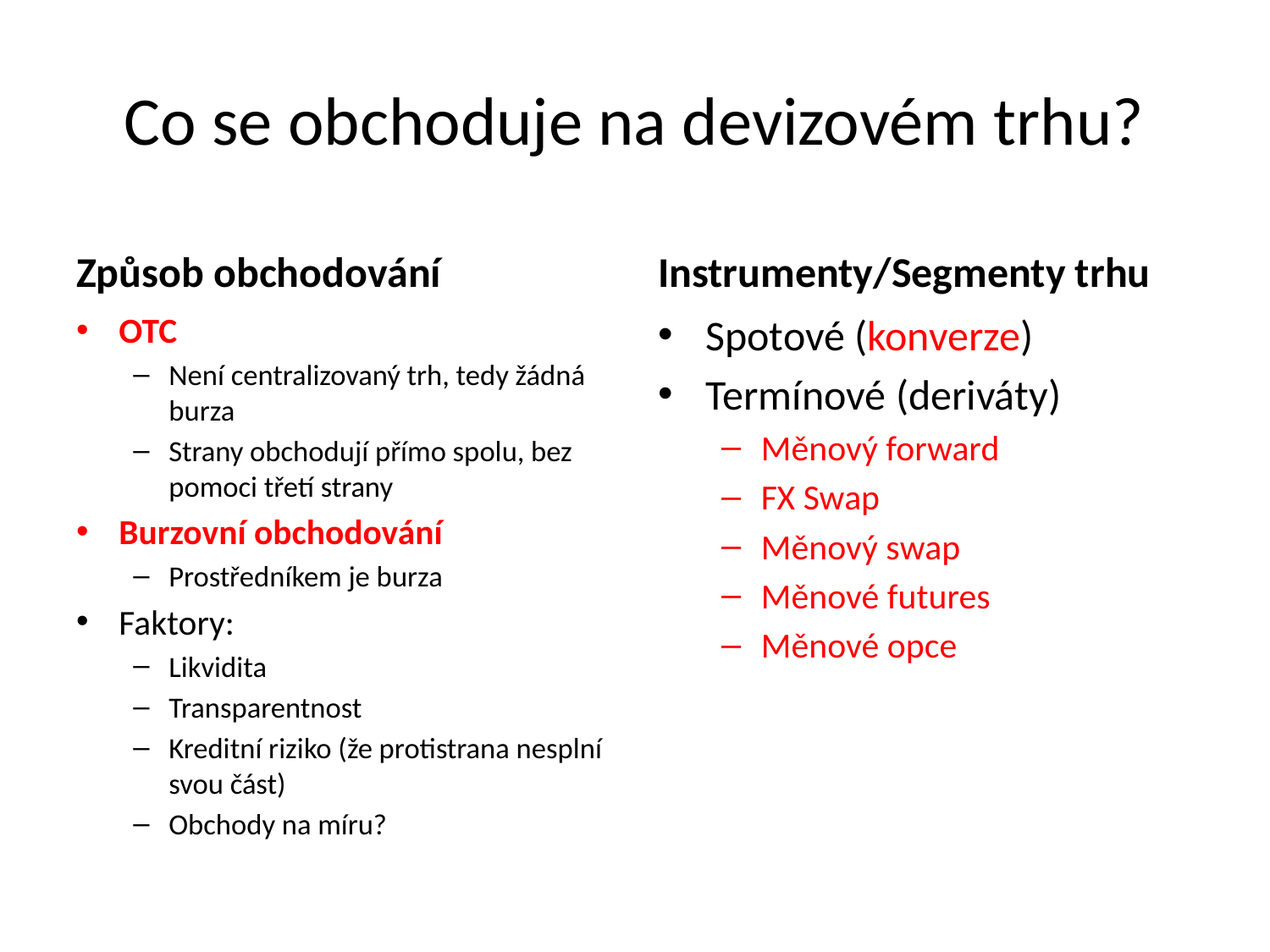

# Co se obchoduje na devizovém trhu?
Způsob obchodování
Instrumenty/Segmenty trhu
OTC
Není centralizovaný trh, tedy žádná burza
Strany obchodují přímo spolu, bez pomoci třetí strany
Burzovní obchodování
Prostředníkem je burza
Faktory:
Likvidita
Transparentnost
Kreditní riziko (že protistrana nesplní svou část)
Obchody na míru?

Spotové (konverze)
Termínové (deriváty)
Měnový forward
FX Swap
Měnový swap
Měnové futures
Měnové opce